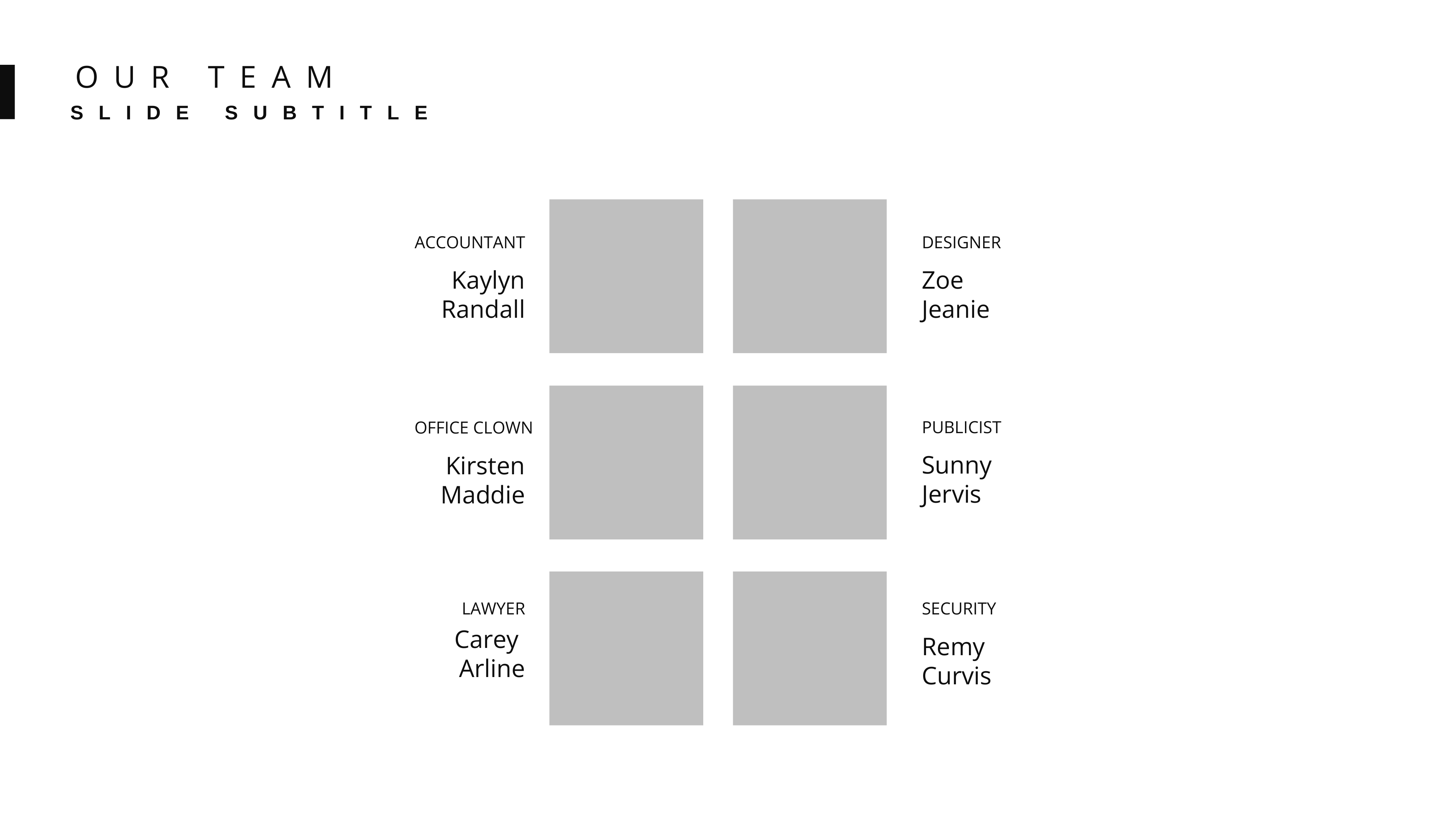

OUR TEAM

SLIDE SUBTITLE

ACCOUNTANT
DESIGNER
Kaylyn Randall
Zoe
Jeanie

PUBLICIST
OFFICE CLOWN
Sunny
Jervis
Kirsten Maddie

LAWYER
SECURITY
Carey
Arline
Remy
Curvis